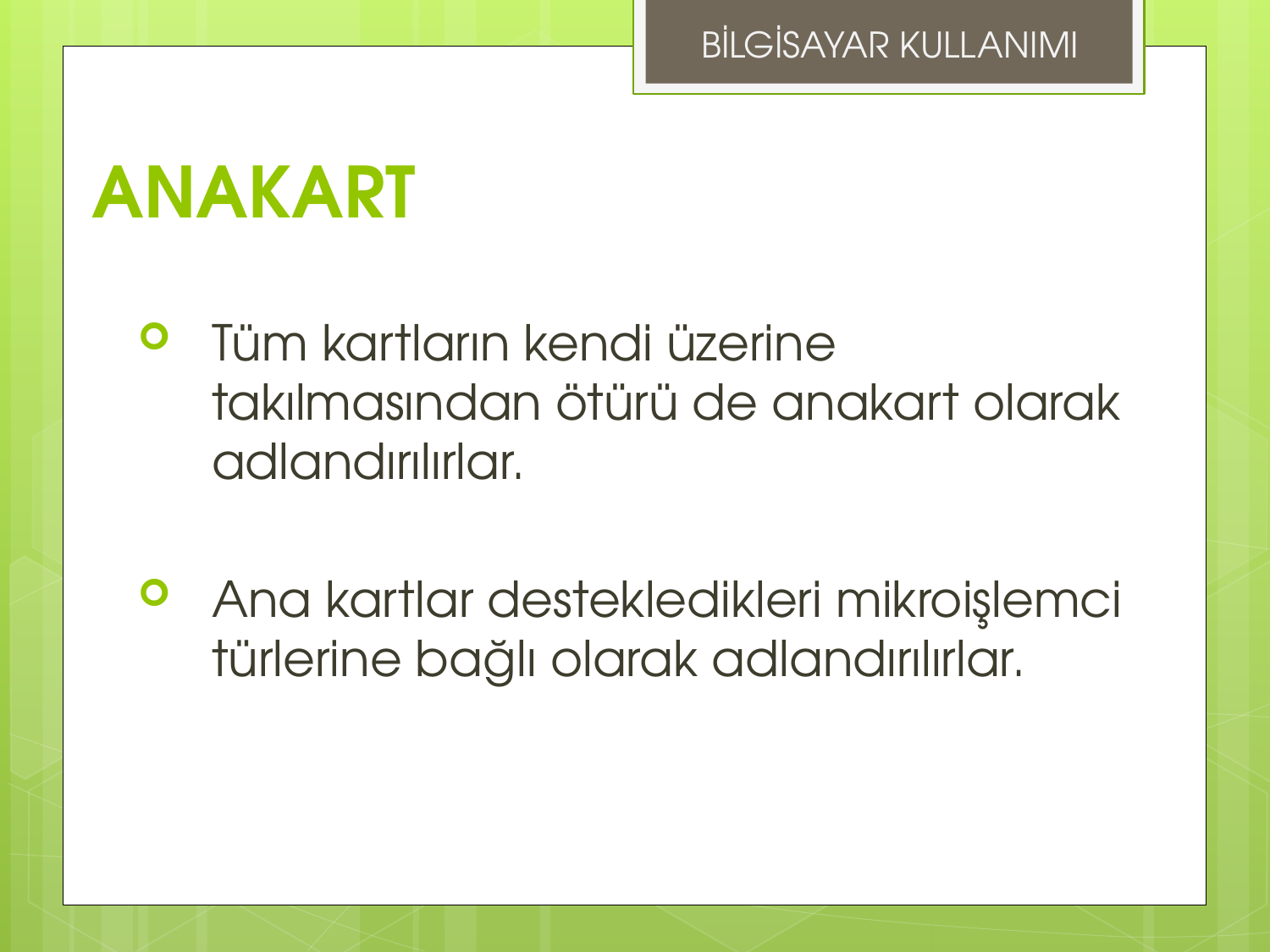

BİLGİSAYAR KULLANIMI
# ANAKART

Tüm kartların kendi üzerine takılmasından ötürü de anakart olarak adlandırılırlar.

Ana kartlar destekledikleri mikroişlemci türlerine bağlı olarak adlandırılırlar.